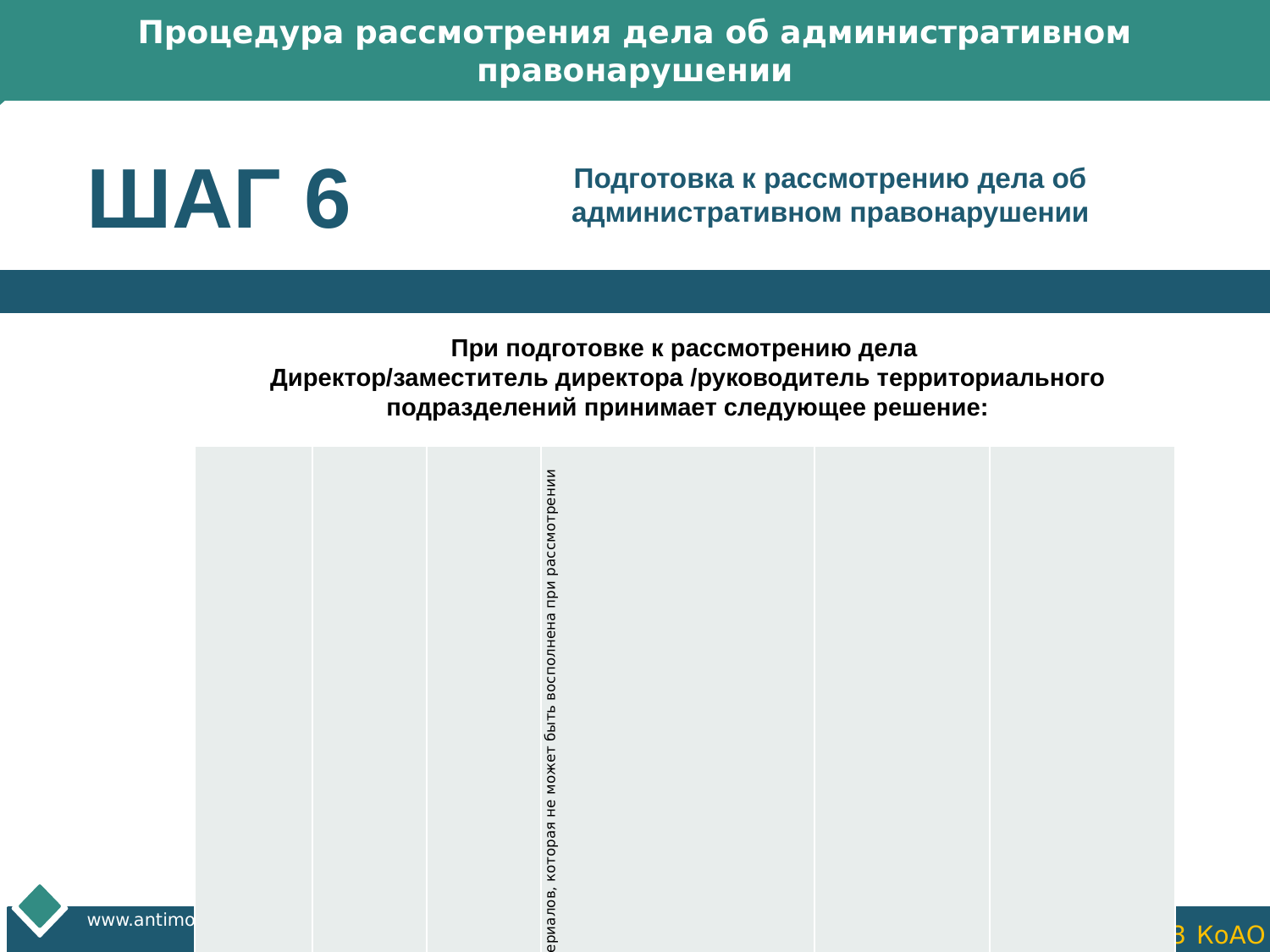

Процедура рассмотрения дела об административном правонарушении

ШАГ 6
Подготовка к рассмотрению дела об административном правонарушении

При подготовке к рассмотрению дела
Директор/заместитель директора /руководитель территориального подразделений принимает следующее решение:
| о назначении времени и места рассмотрения дела; | о вызове лиц, истребовании необходимых дополнительных материалов по делу, назначении экспертизы; | об отложении рассмотрения дела; | о возвращении протокола об административном правонарушении и других материалов дела в орган, должностное лицо которого составило протокол, в случаях составления протокола и оформления других материалов дела неправомочными лицами, неправильного составления протокола и оформления других материалов дела либо неполноты представленных материалов, которая не может быть восполнена при рассмотрении дела; | о передаче протокола об административном правонарушении и других материалов дела на рассмотрение по подведомственности, если рассмотрение данного дела не относится к его компетенции либо вынесено определение об отводе судьи, должностного лица; | о прекращении производства при наличии обстоятельств, предусмотренных статьей 549 настоящего Кодекса |
| --- | --- | --- | --- | --- | --- |
| выносит определение | выносит определение | выносит определение | выносит определение | выносит определение | вносит постановление |

www.antimonopolia.gov.kg
 Статьи 583 КоАО
Company Logo
http://ppt.prtxt.ru